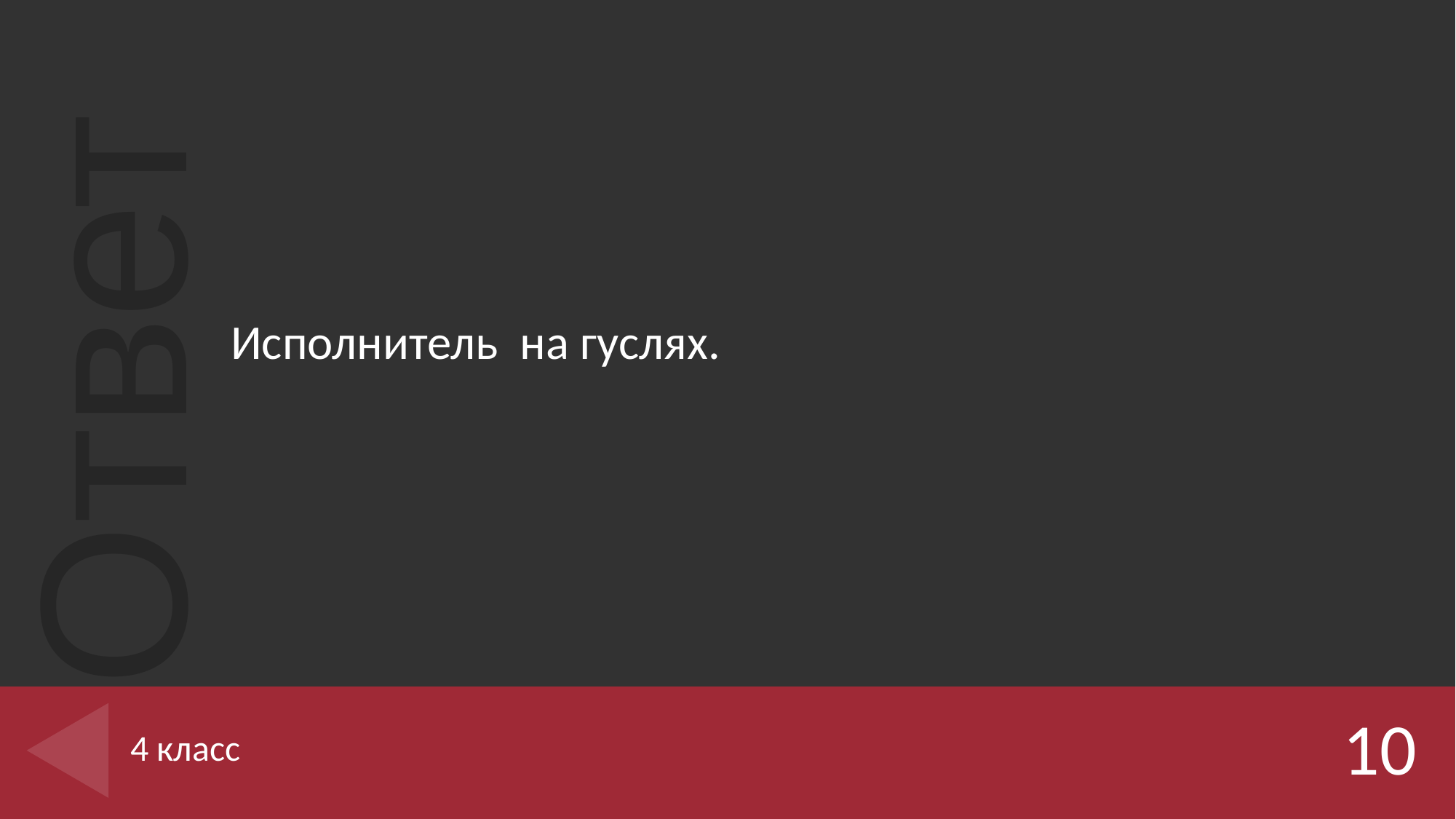

Исполнитель  на гуслях.
# 4 класс
10